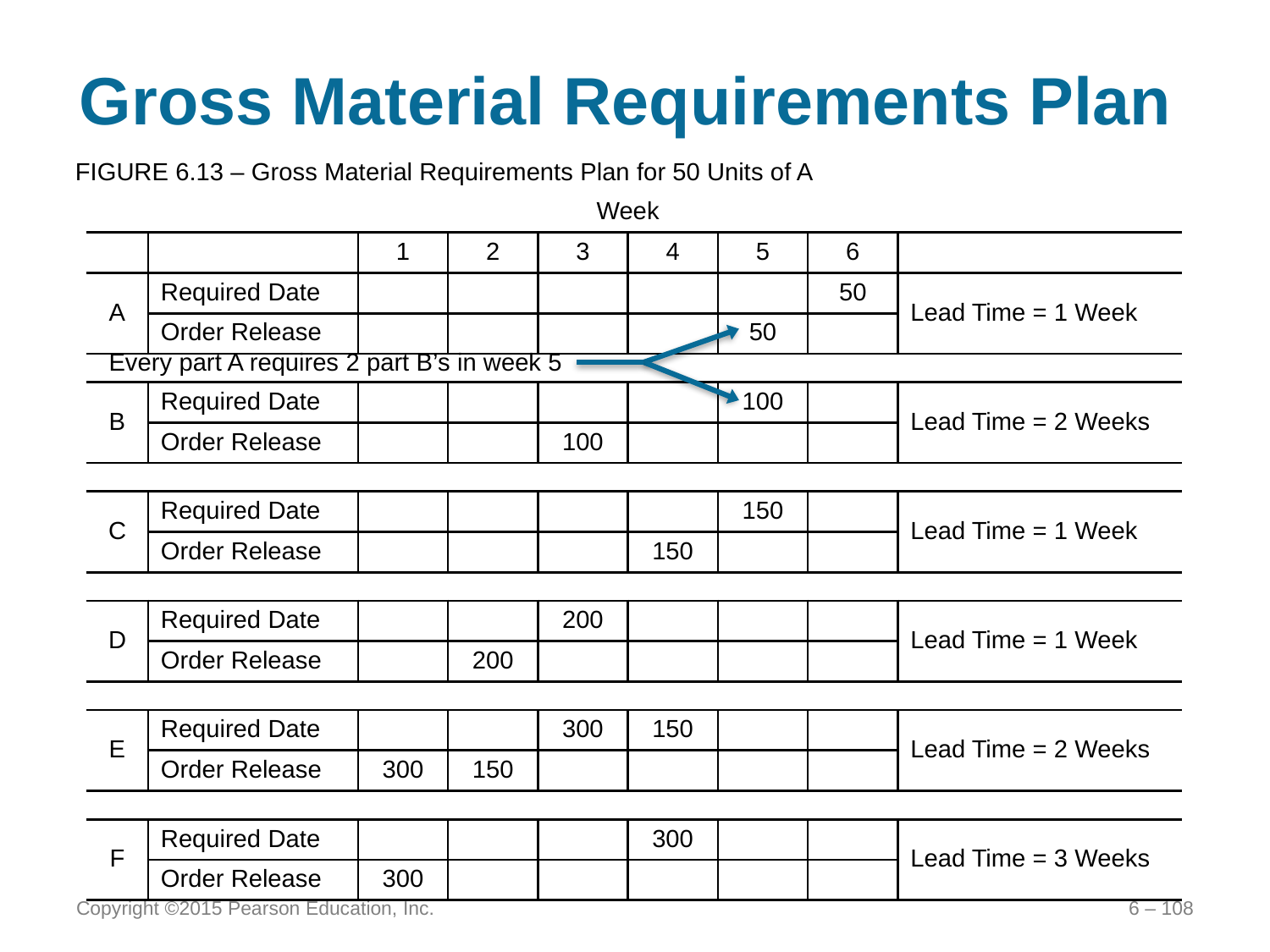

# Gross Material Requirements Plan
FIGURE 6.13 – Gross Material Requirements Plan for 50 Units of A
|  |  | Week |  |  |  |  |  |  |
| --- | --- | --- | --- | --- | --- | --- | --- | --- |
|  |  | 1 | 2 | 3 | 4 | 5 | 6 |  |
| A | Required Date |  |  |  |  |  | 50 | Lead Time = 1 Week |
|  | Order Release |  |  |  |  | 50 |  |  |
|  |  |  |  |  |  |  |  |  |
| B | Required Date |  |  |  |  | 100 |  | Lead Time = 2 Weeks |
|  | Order Release |  |  | 100 |  |  |  |  |
|  |  |  |  |  |  |  |  |  |
| C | Required Date |  |  |  |  | 150 |  | Lead Time = 1 Week |
|  | Order Release |  |  |  | 150 |  |  |  |
|  |  |  |  |  |  |  |  |  |
| D | Required Date |  |  | 200 |  |  |  | Lead Time = 1 Week |
|  | Order Release |  | 200 |  |  |  |  |  |
|  |  |  |  |  |  |  |  |  |
| E | Required Date |  |  | 300 | 150 |  |  | Lead Time = 2 Weeks |
|  | Order Release | 300 | 150 |  |  |  |  |  |
|  |  |  |  |  |  |  |  |  |
| F | Required Date |  |  |  | 300 |  |  | Lead Time = 3 Weeks |
|  | Order Release | 300 |  |  |  |  |  |  |
Every part A requires 2 part B’s in week 5
Copyright ©2015 Pearson Education, Inc.
6 – 108